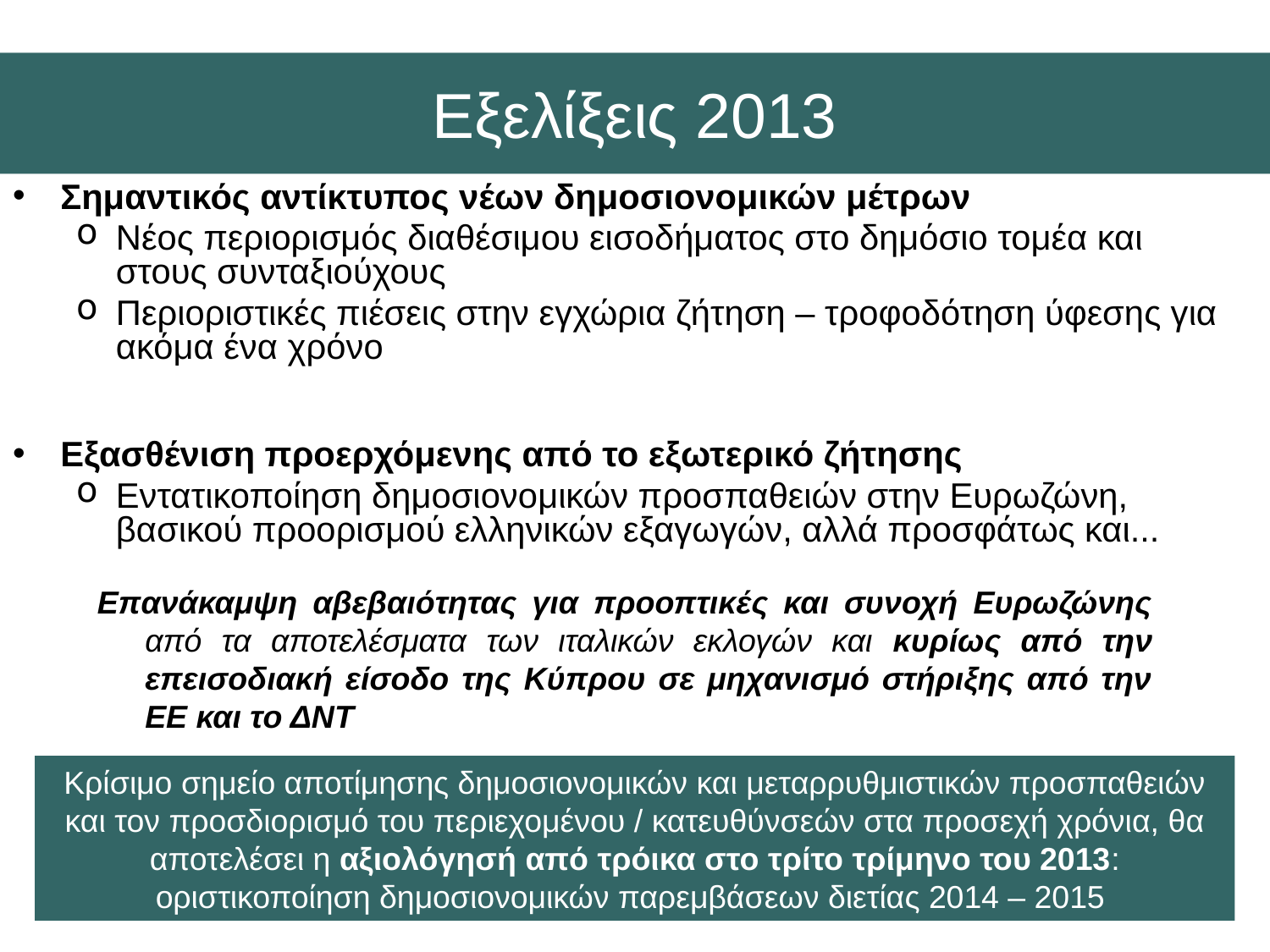

Εξελίξεις 2013
Σημαντικός αντίκτυπος νέων δημοσιονομικών μέτρων
Νέος περιορισμός διαθέσιμου εισοδήματος στο δημόσιο τομέα και στους συνταξιούχους
Περιοριστικές πιέσεις στην εγχώρια ζήτηση – τροφοδότηση ύφεσης για ακόμα ένα χρόνο

Εξασθένιση προερχόμενης από το εξωτερικό ζήτησης
Εντατικοποίηση δημοσιονομικών προσπαθειών στην Ευρωζώνη, βασικού προορισμού ελληνικών εξαγωγών, αλλά προσφάτως και...

Επανάκαμψη αβεβαιότητας για προοπτικές και συνοχή Ευρωζώνης από τα αποτελέσματα των ιταλικών εκλογών και κυρίως από την επεισοδιακή είσοδο της Κύπρου σε μηχανισμό στήριξης από την ΕΕ και το ΔΝΤ
Κρίσιμο σημείο αποτίμησης δημοσιονομικών και μεταρρυθμιστικών προσπαθειών και τον προσδιορισμό του περιεχομένου / κατευθύνσεών στα προσεχή χρόνια, θα αποτελέσει η αξιολόγησή από τρόικα στο τρίτο τρίμηνο του 2013: οριστικοποίηση δημοσιονομικών παρεμβάσεων διετίας 2014 – 2015